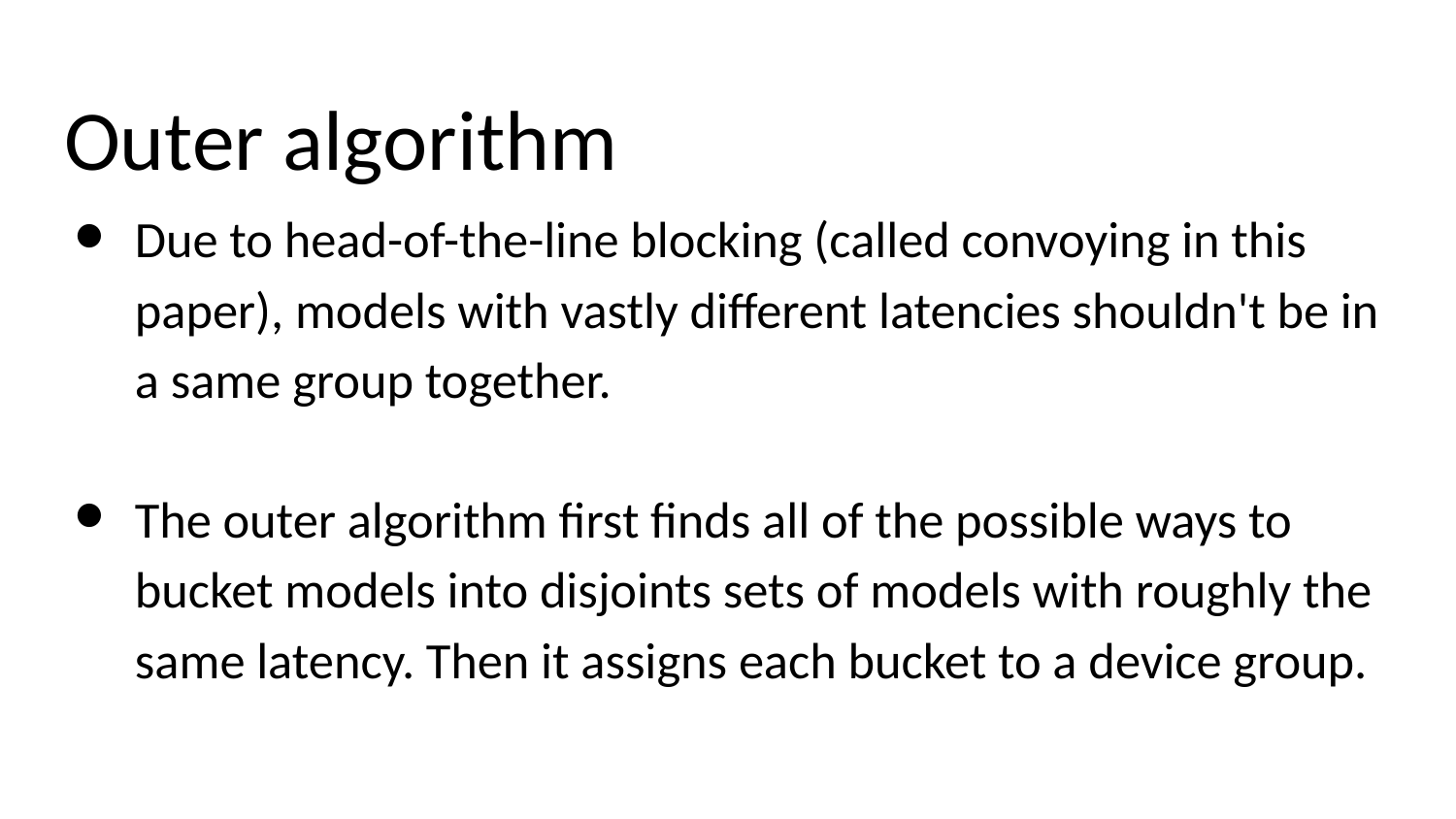

# Outer algorithm
Due to head-of-the-line blocking (called convoying in this paper), models with vastly different latencies shouldn't be in a same group together.

The outer algorithm first finds all of the possible ways to bucket models into disjoints sets of models with roughly the same latency. Then it assigns each bucket to a device group.